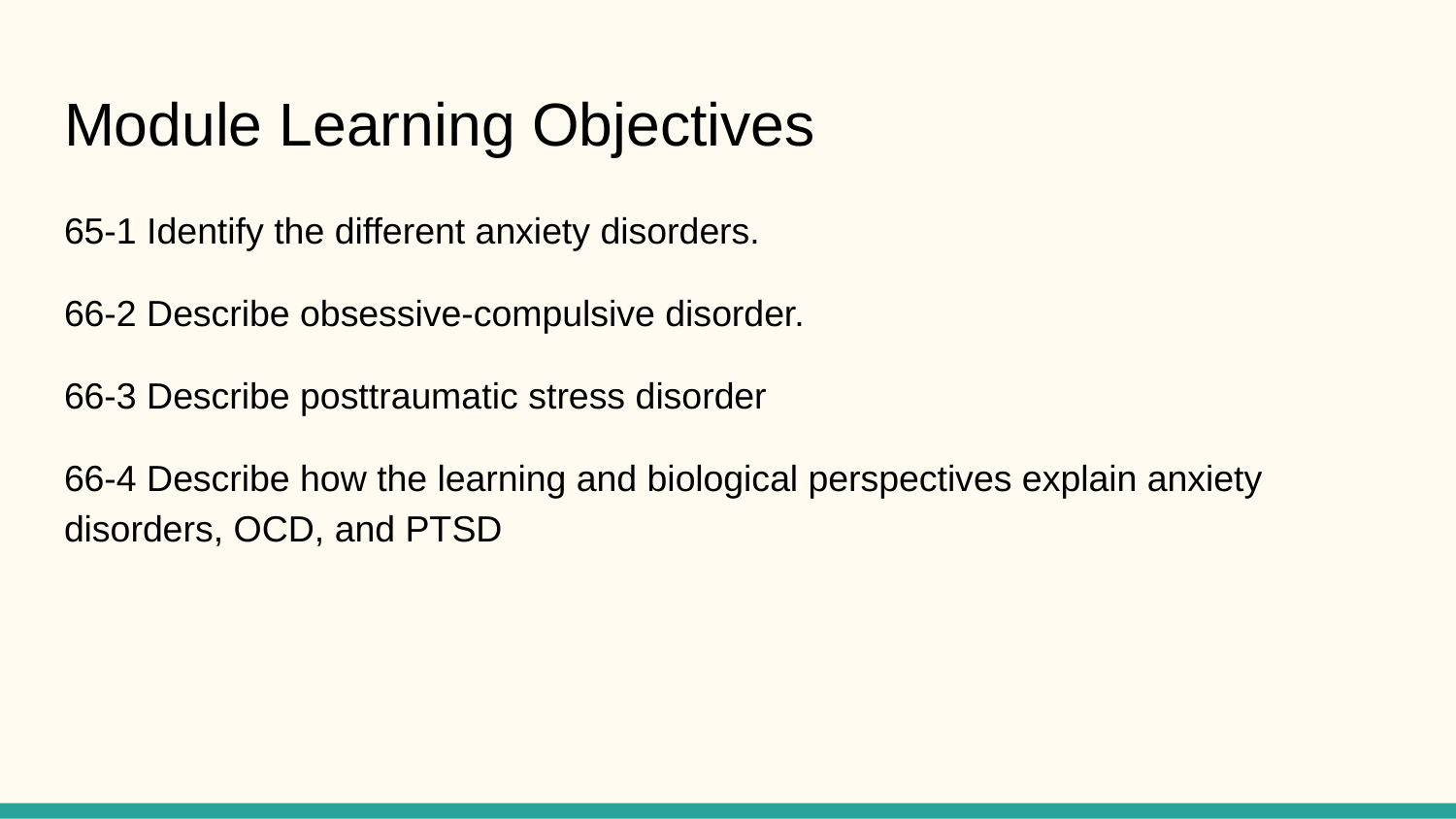

# Module Learning Objectives
65-1 Identify the different anxiety disorders.
66-2 Describe obsessive-compulsive disorder.
66-3 Describe posttraumatic stress disorder
66-4 Describe how the learning and biological perspectives explain anxiety disorders, OCD, and PTSD